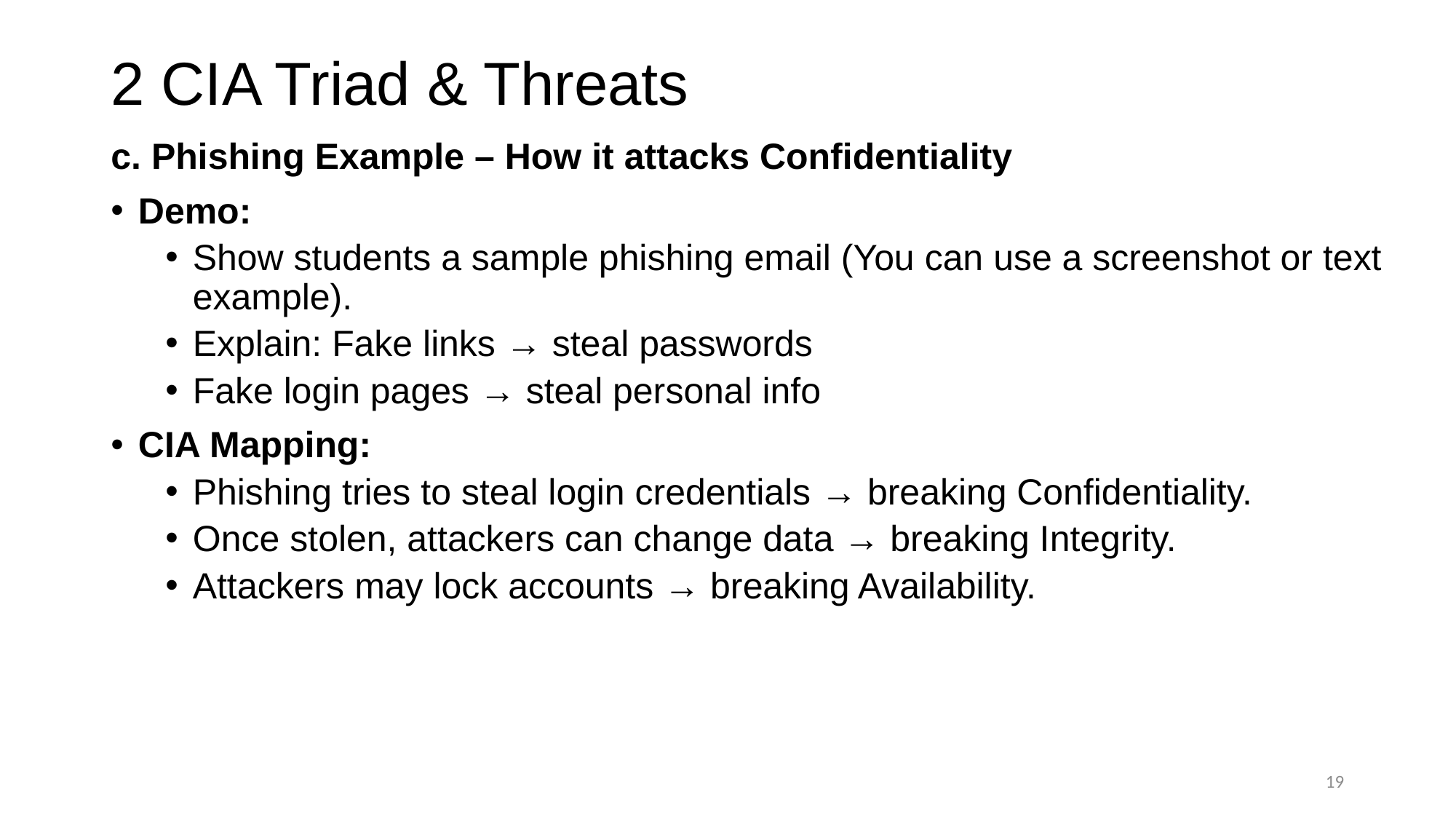

# 2 CIA Triad & Threats
c. Phishing Example – How it attacks Confidentiality
Demo:
Show students a sample phishing email (You can use a screenshot or text example).
Explain: Fake links → steal passwords
Fake login pages → steal personal info
CIA Mapping:
Phishing tries to steal login credentials → breaking Confidentiality.
Once stolen, attackers can change data → breaking Integrity.
Attackers may lock accounts → breaking Availability.
19